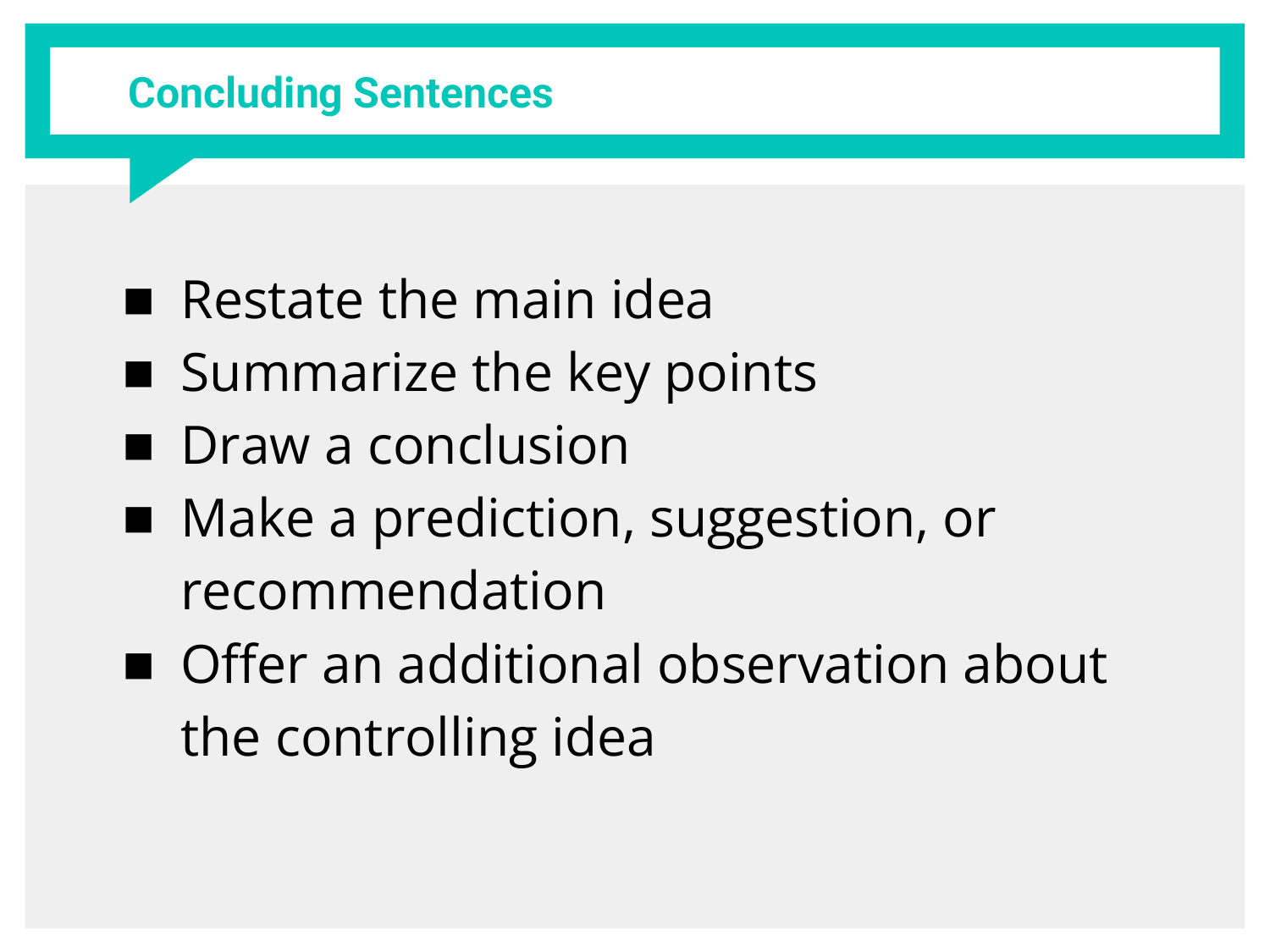

# Concluding Sentences
Restate the main idea
Summarize the key points
Draw a conclusion
Make a prediction, suggestion, or recommendation
Offer an additional observation about the controlling idea